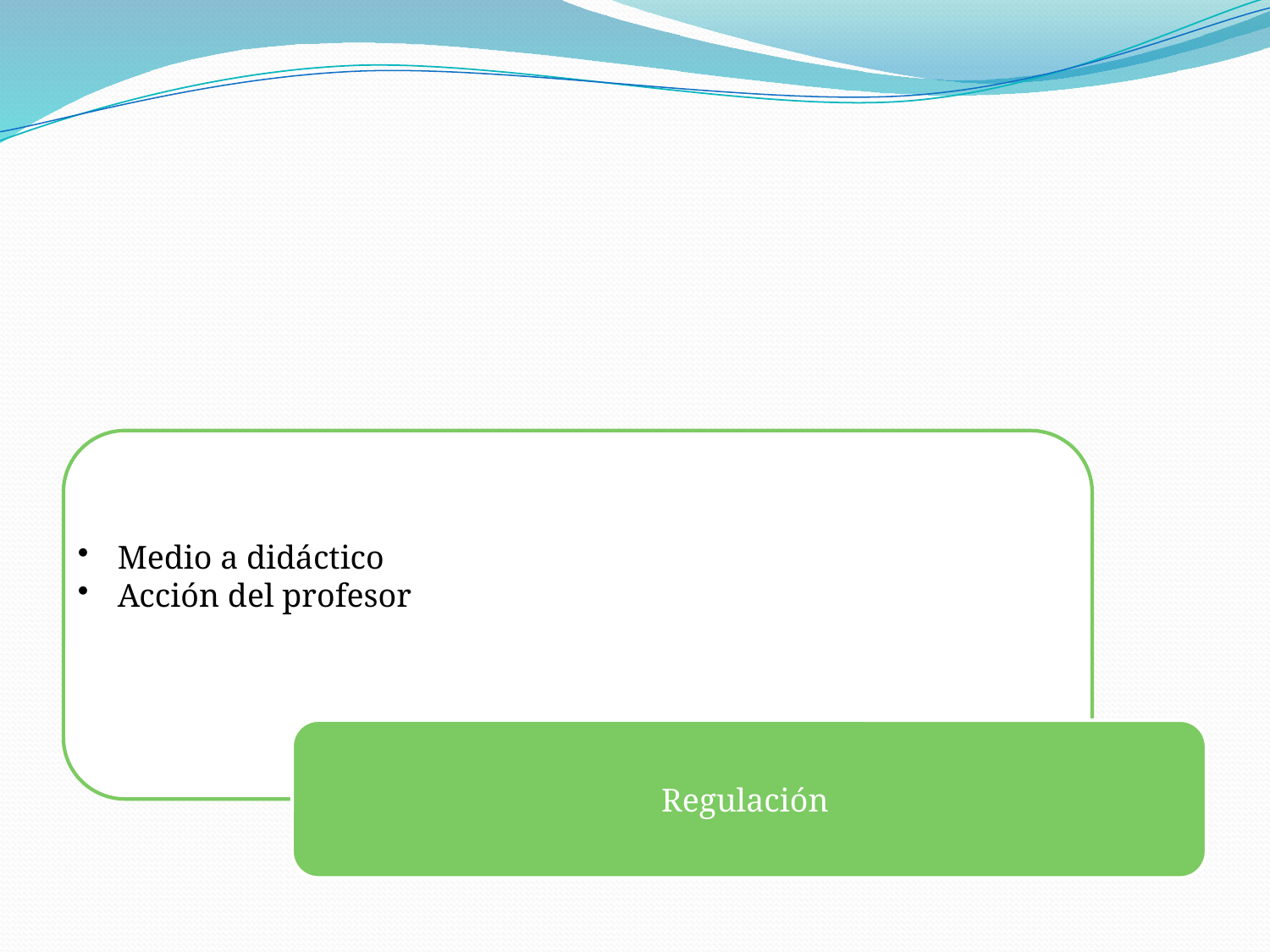

Regulación
Medio a didáctico
Acción del profesor